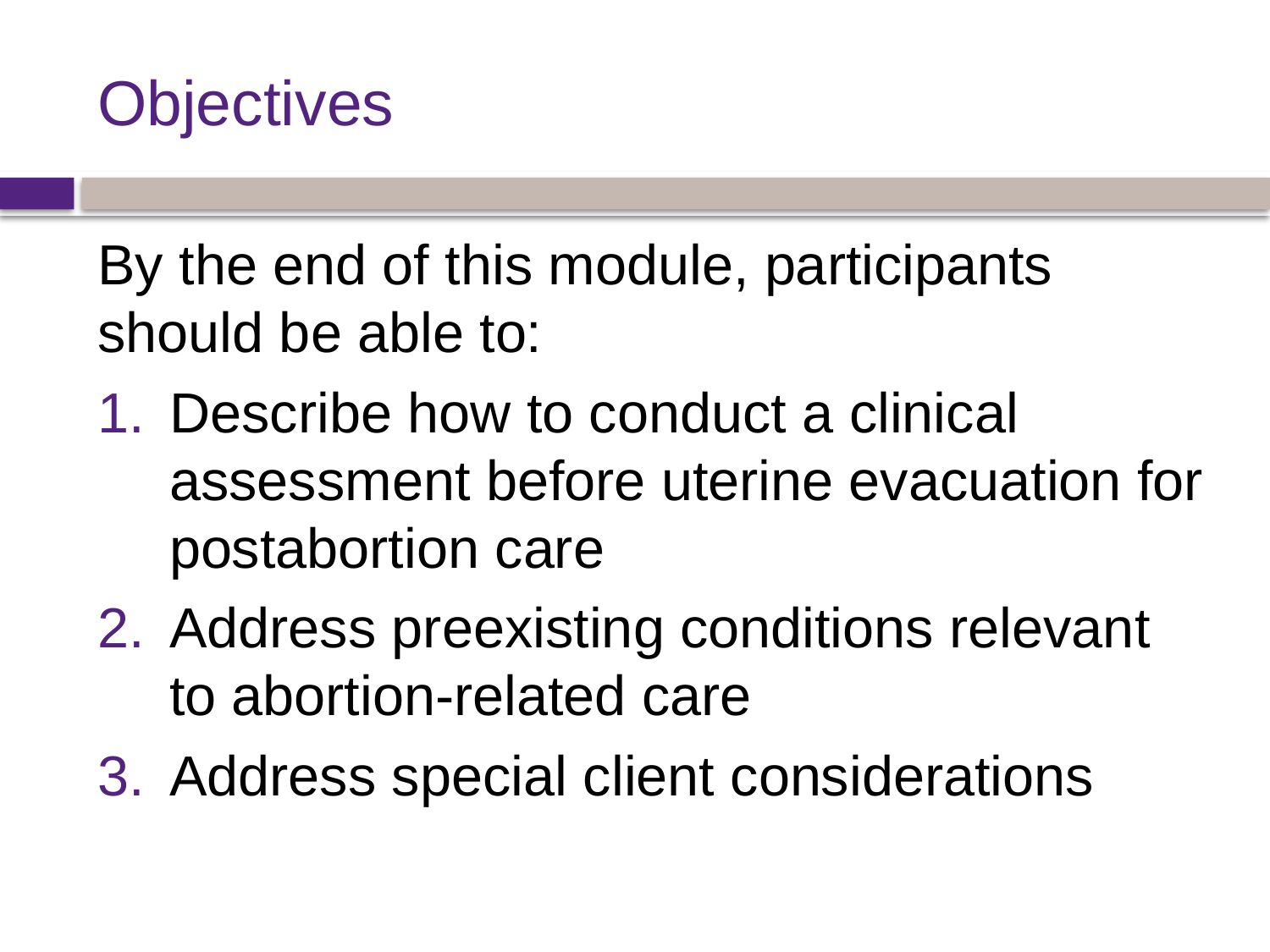

# Objectives
By the end of this module, participants should be able to:
Describe how to conduct a clinical assessment before uterine evacuation for postabortion care
Address preexisting conditions relevant to abortion-related care
Address special client considerations